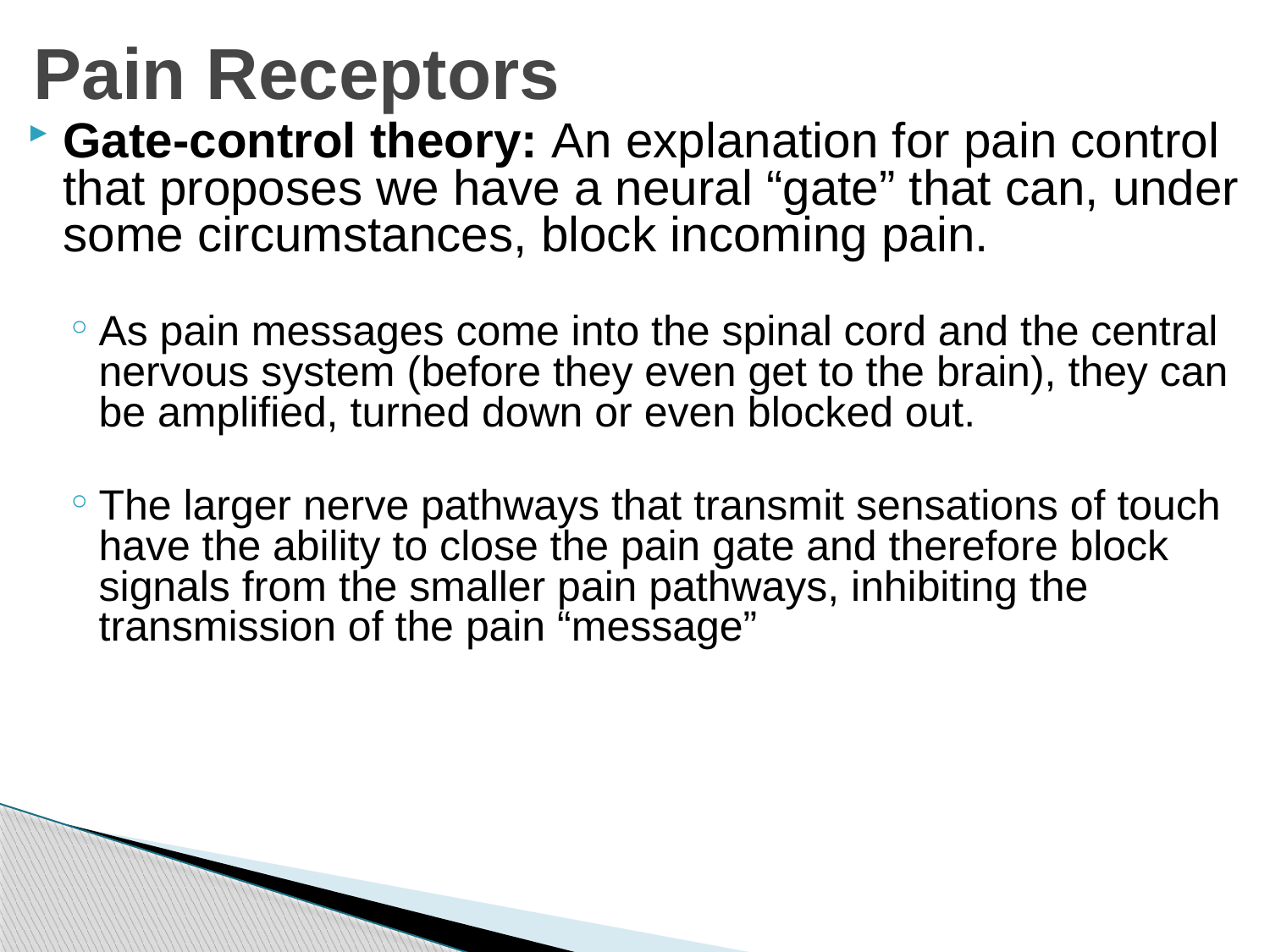

# Pain Receptors
Gate-control theory: An explanation for pain control that proposes we have a neural “gate” that can, under some circumstances, block incoming pain.

As pain messages come into the spinal cord and the central nervous system (before they even get to the brain), they can be amplified, turned down or even blocked out.

The larger nerve pathways that transmit sensations of touch have the ability to close the pain gate and therefore block signals from the smaller pain pathways, inhibiting the transmission of the pain “message”